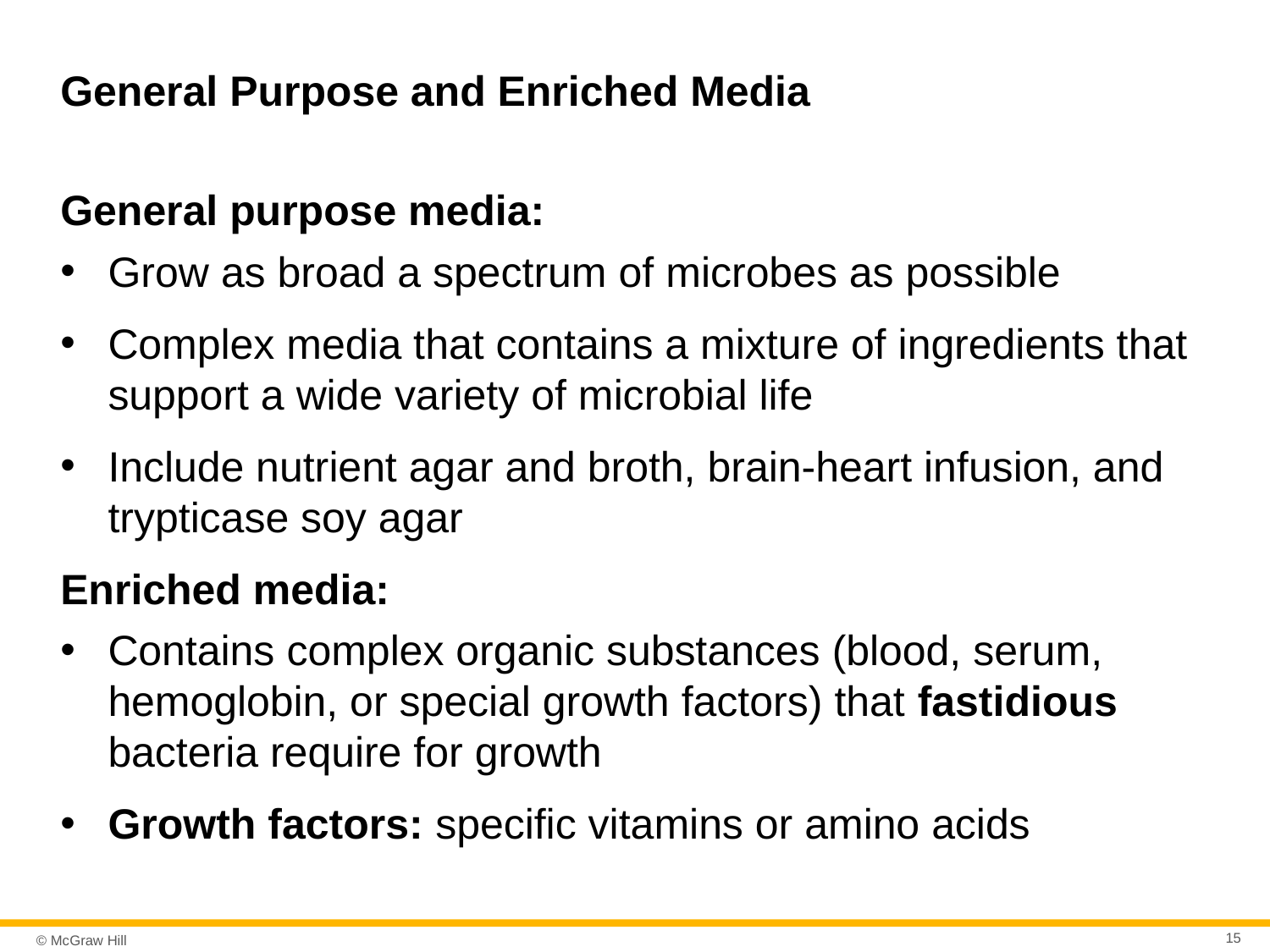

# General Purpose and Enriched Media
General purpose media:
Grow as broad a spectrum of microbes as possible
Complex media that contains a mixture of ingredients that support a wide variety of microbial life
Include nutrient agar and broth, brain-heart infusion, and trypticase soy agar
Enriched media:
Contains complex organic substances (blood, serum, hemoglobin, or special growth factors) that fastidious bacteria require for growth
Growth factors: specific vitamins or amino acids